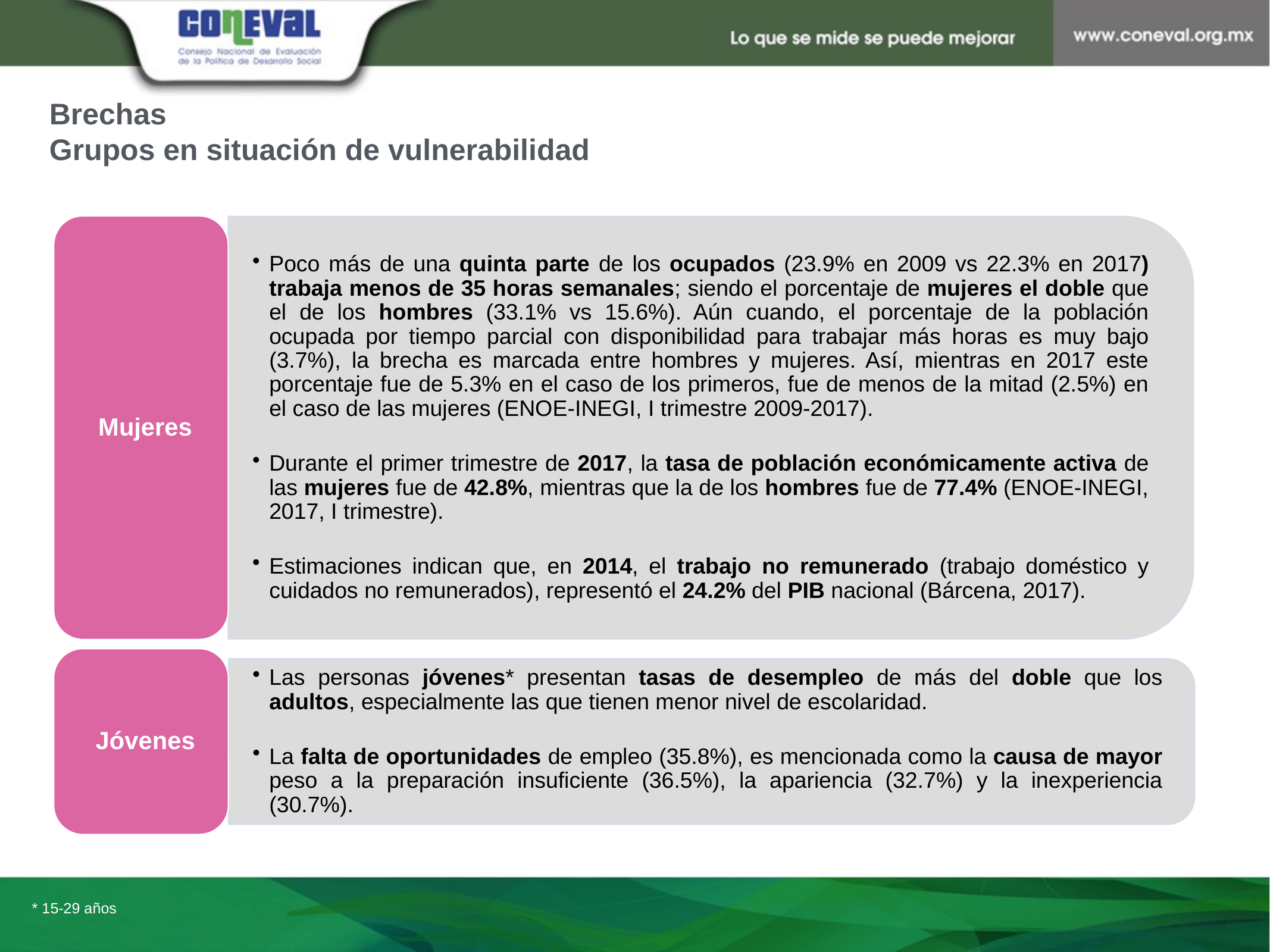

Brechas
Grupos en situación de vulnerabilidad
Poco más de una quinta parte de los ocupados (23.9% en 2009 vs 22.3% en 2017) trabaja menos de 35 horas semanales; siendo el porcentaje de mujeres el doble que el de los hombres (33.1% vs 15.6%). Aún cuando, el porcentaje de la población ocupada por tiempo parcial con disponibilidad para trabajar más horas es muy bajo (3.7%), la brecha es marcada entre hombres y mujeres. Así, mientras en 2017 este porcentaje fue de 5.3% en el caso de los primeros, fue de menos de la mitad (2.5%) en el caso de las mujeres (ENOE-INEGI, I trimestre 2009-2017).

Durante el primer trimestre de 2017, la tasa de población económicamente activa de las mujeres fue de 42.8%, mientras que la de los hombres fue de 77.4% (ENOE-INEGI, 2017, I trimestre).

Estimaciones indican que, en 2014, el trabajo no remunerado (trabajo doméstico y cuidados no remunerados), representó el 24.2% del PIB nacional (Bárcena, 2017).
Mujeres
Las personas jóvenes* presentan tasas de desempleo de más del doble que los adultos, especialmente las que tienen menor nivel de escolaridad.

La falta de oportunidades de empleo (35.8%), es mencionada como la causa de mayor peso a la preparación insuficiente (36.5%), la apariencia (32.7%) y la inexperiencia (30.7%).
Jóvenes
Nota / píe de página
* 15-29 años